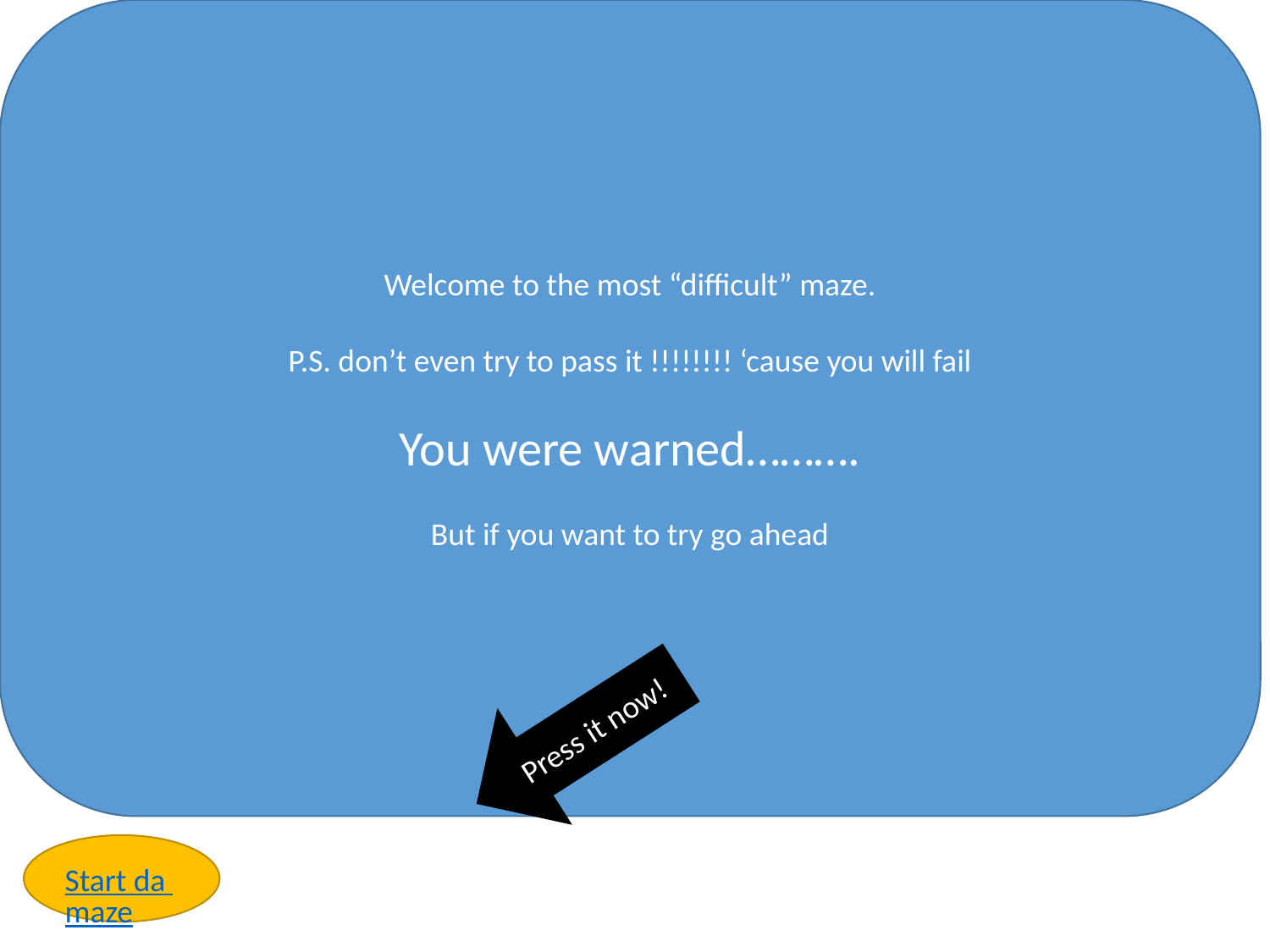

Welcome to the most “difficult” maze.

P.S. don’t even try to pass it !!!!!!!! ‘cause you will fail

You were warned……….

But if you want to try go ahead
Press it now!
Start da maze